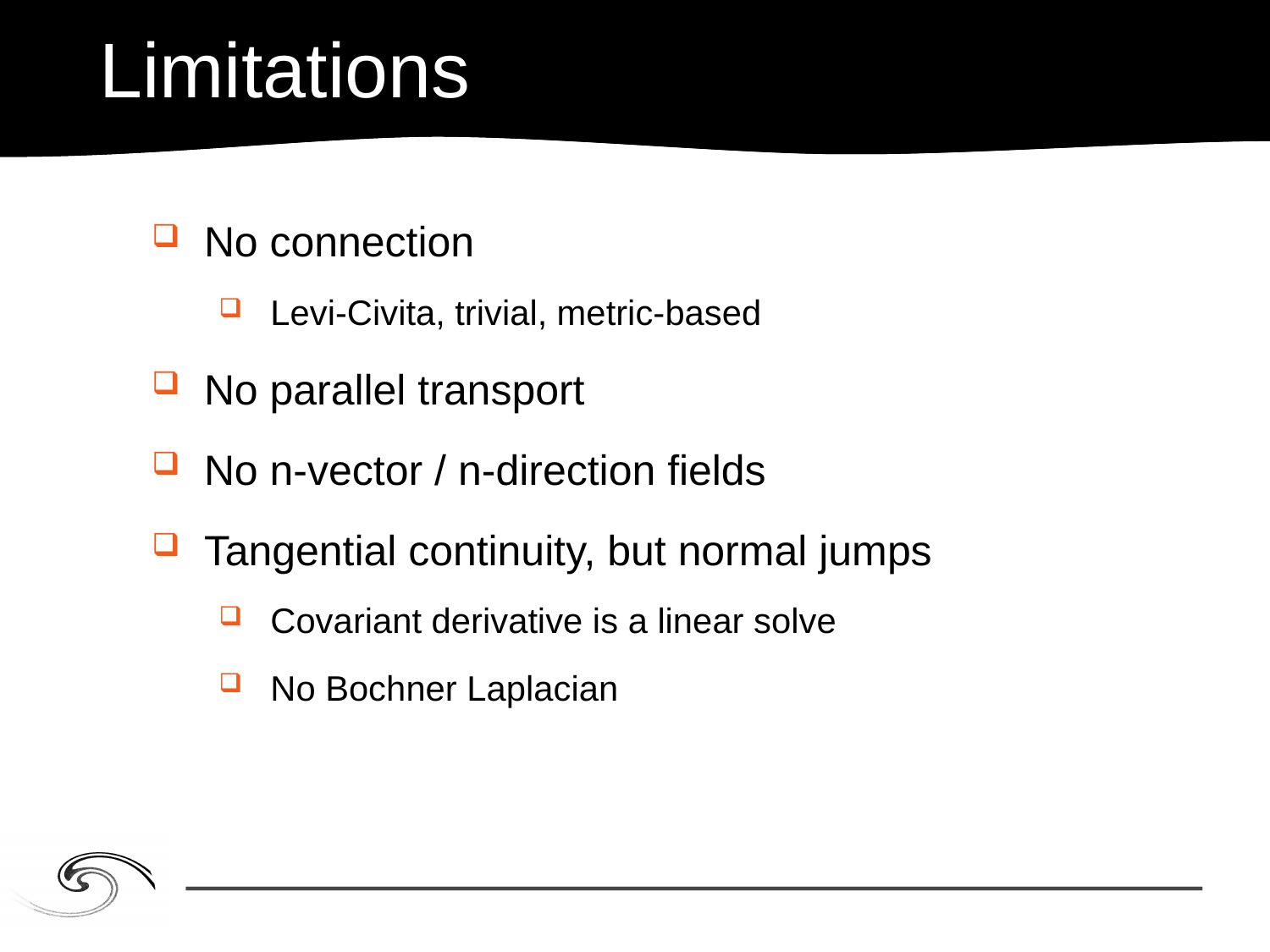

# Limitations
No connection
Levi-Civita, trivial, metric-based
No parallel transport
No n-vector / n-direction fields
Tangential continuity, but normal jumps
Covariant derivative is a linear solve
No Bochner Laplacian